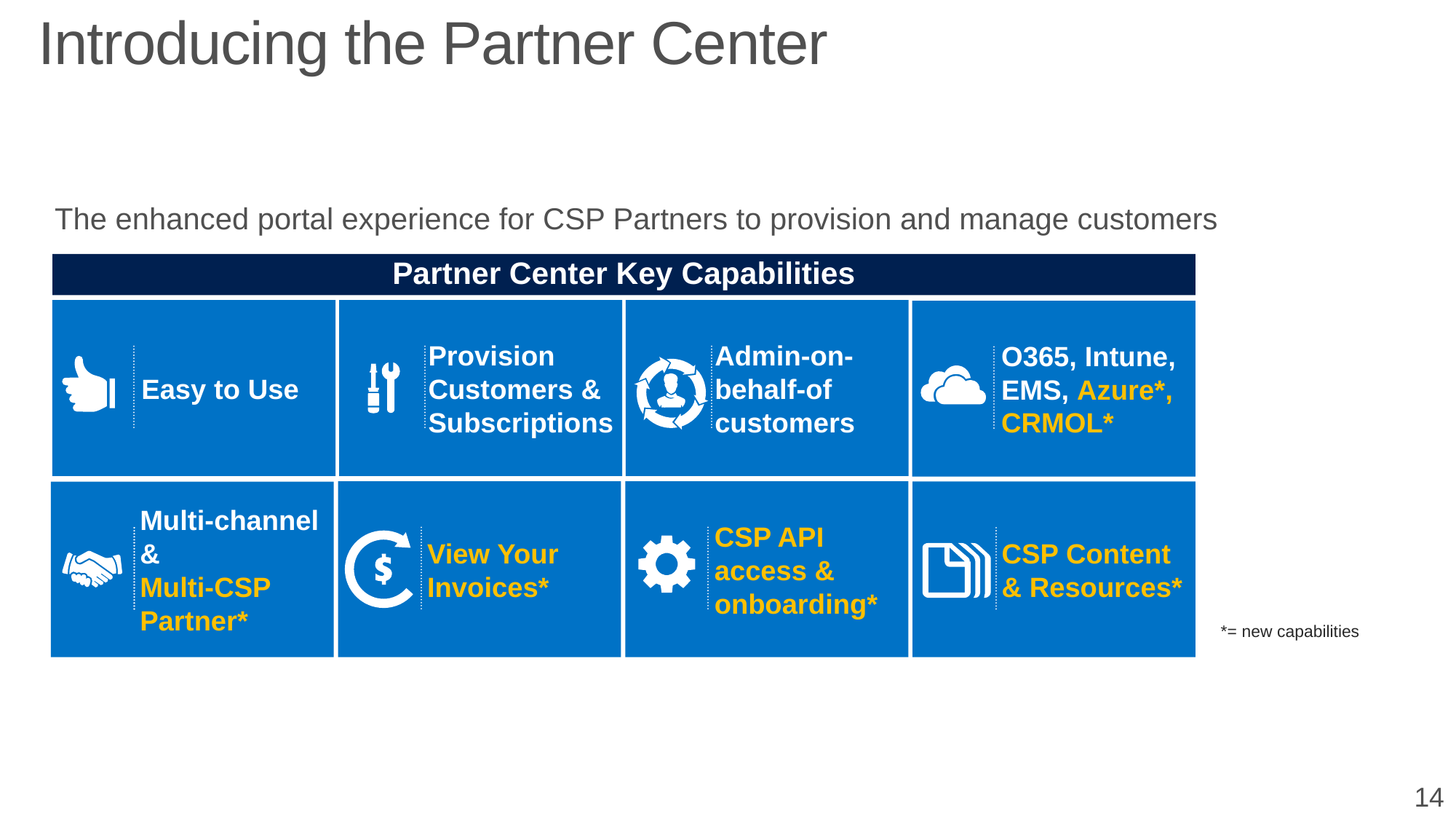

# Introducing the Partner Center
The enhanced portal experience for CSP Partners to provision and manage customers

Partner Center Key Capabilities
Easy to Use
Provision Customers & Subscriptions
Admin-on-behalf-of customers
O365, Intune, EMS, Azure*, CRMOL*

View Your Invoices*
CSP API access & onboarding*
CSP Content & Resources*
Multi-channel &
Multi-CSP Partner*

*= new capabilities
14